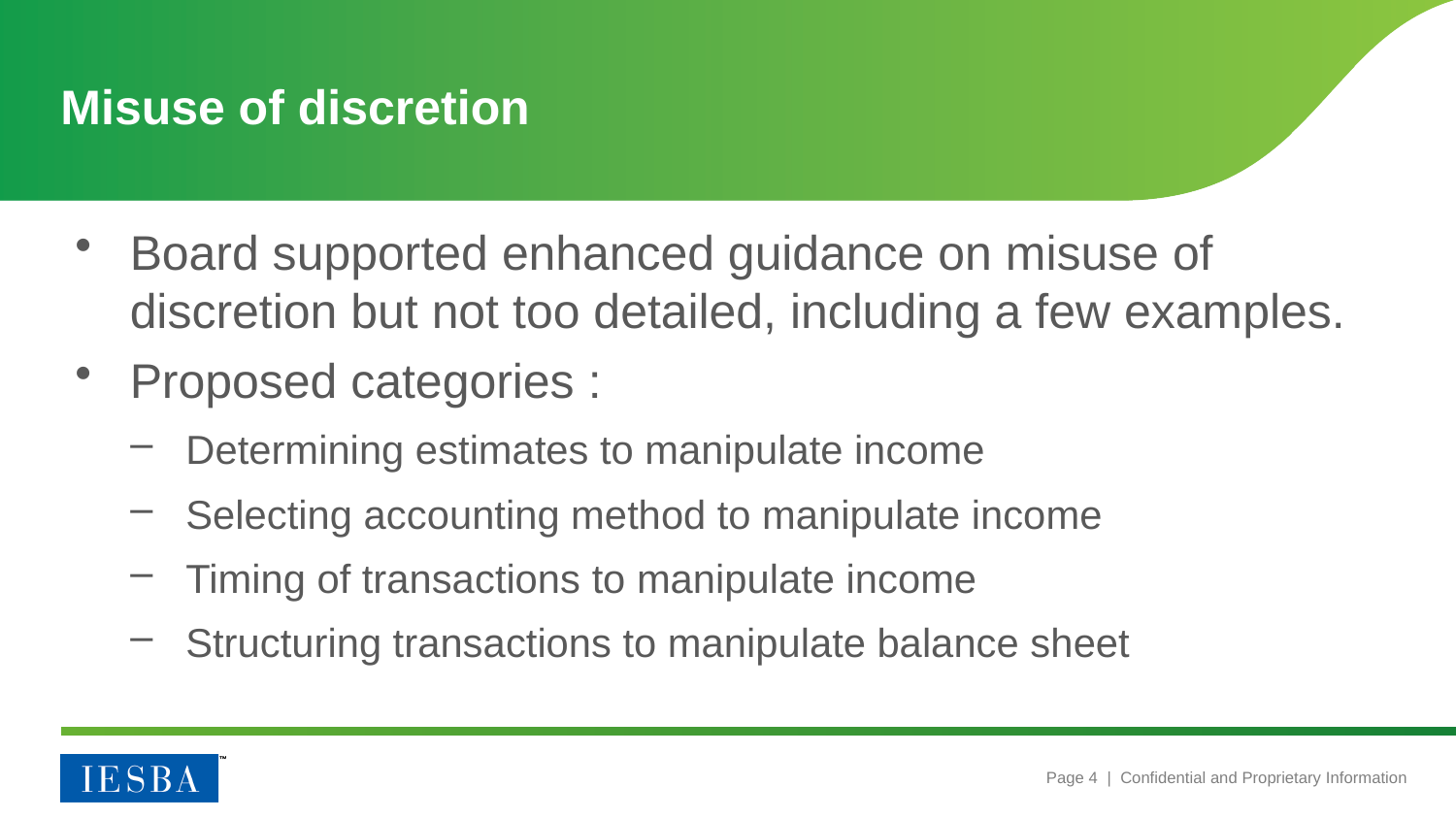

# Misuse of discretion
Board supported enhanced guidance on misuse of discretion but not too detailed, including a few examples.
Proposed categories :
Determining estimates to manipulate income
Selecting accounting method to manipulate income
Timing of transactions to manipulate income
Structuring transactions to manipulate balance sheet